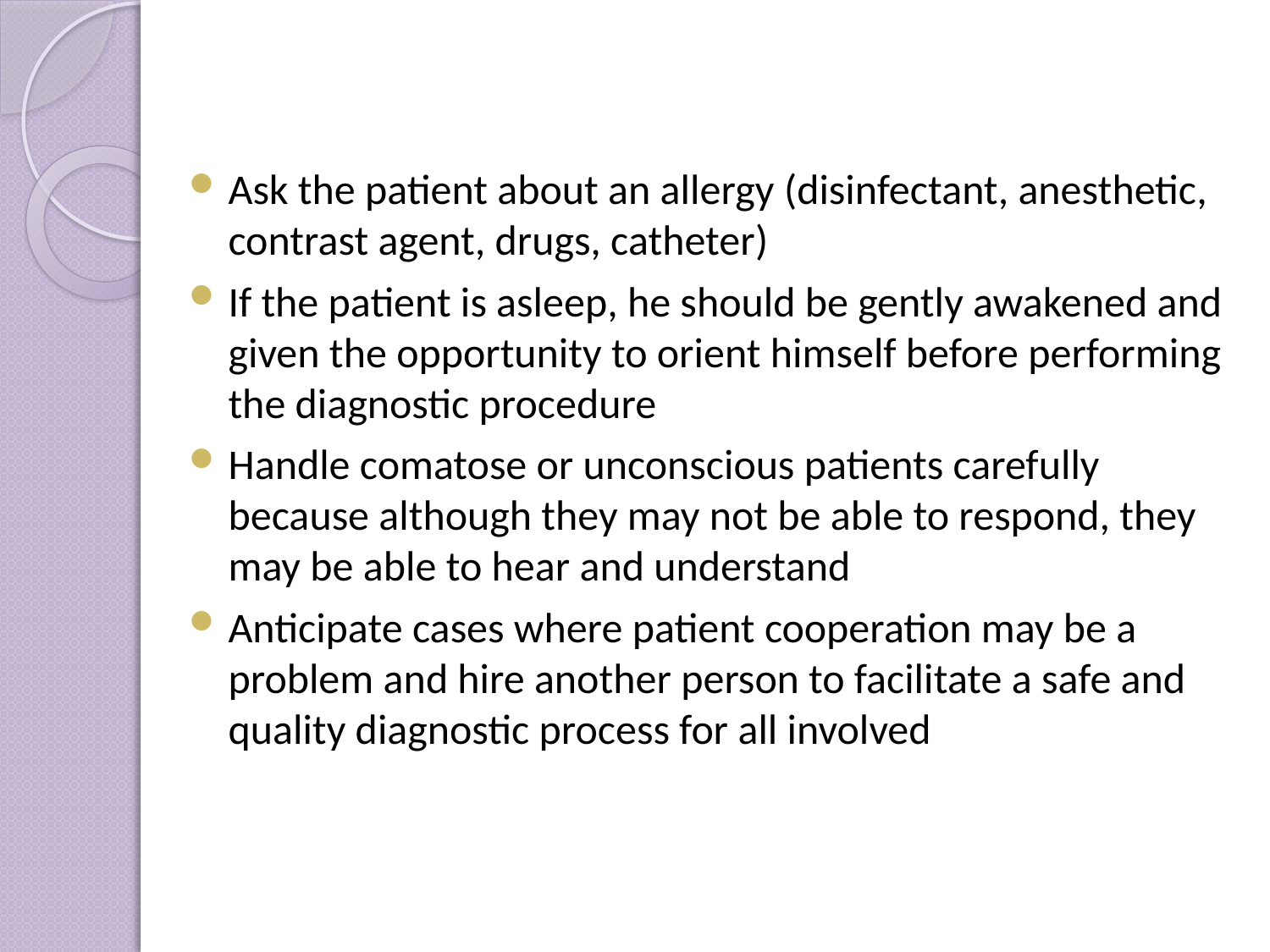

Ask the patient about an allergy (disinfectant, anesthetic, contrast agent, drugs, catheter)
If the patient is asleep, he should be gently awakened and given the opportunity to orient himself before performing the diagnostic procedure
Handle comatose or unconscious patients carefully because although they may not be able to respond, they may be able to hear and understand
Anticipate cases where patient cooperation may be a problem and hire another person to facilitate a safe and quality diagnostic process for all involved